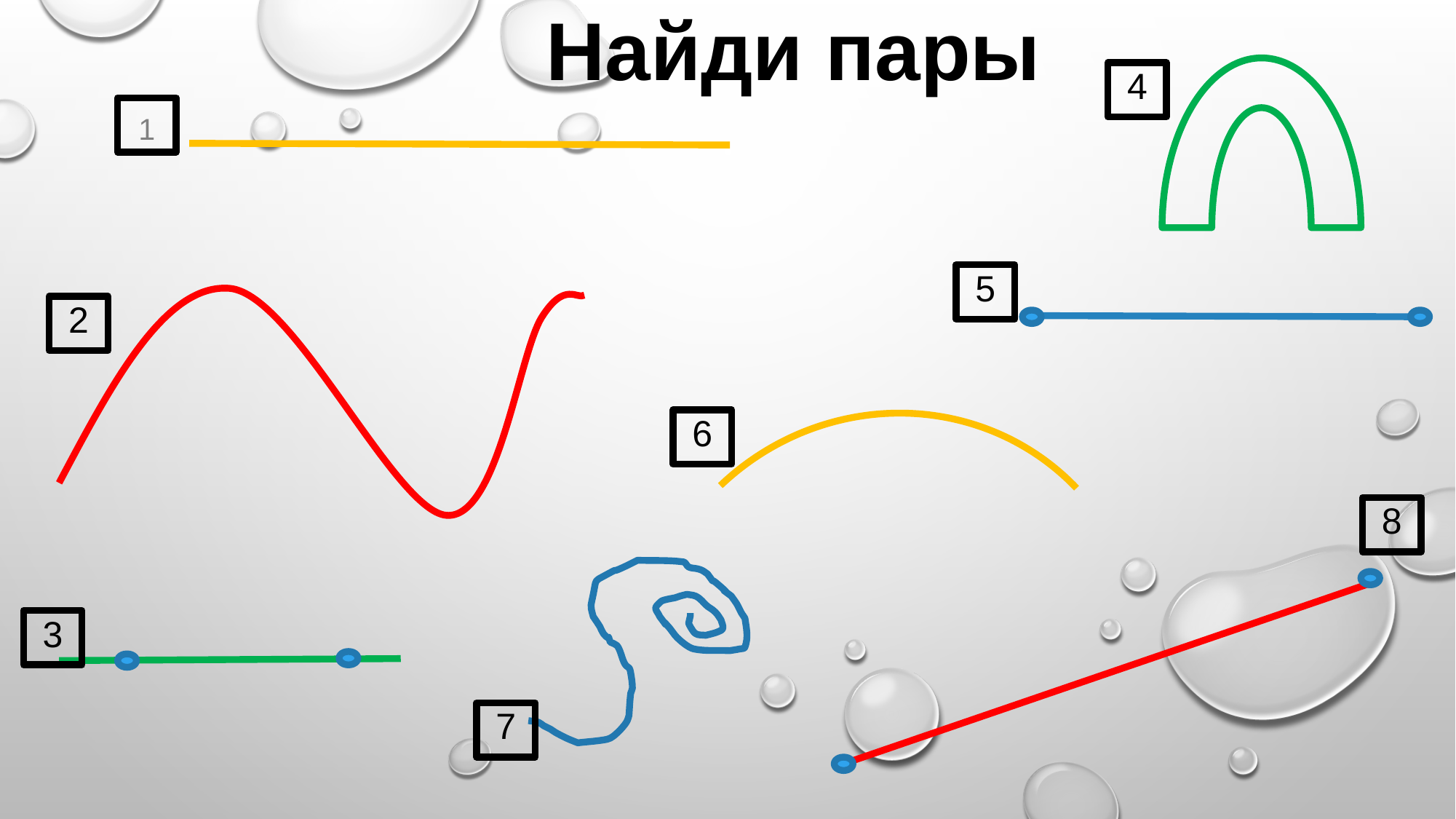

Найди пары

4
1
5

2

6

8

3

7